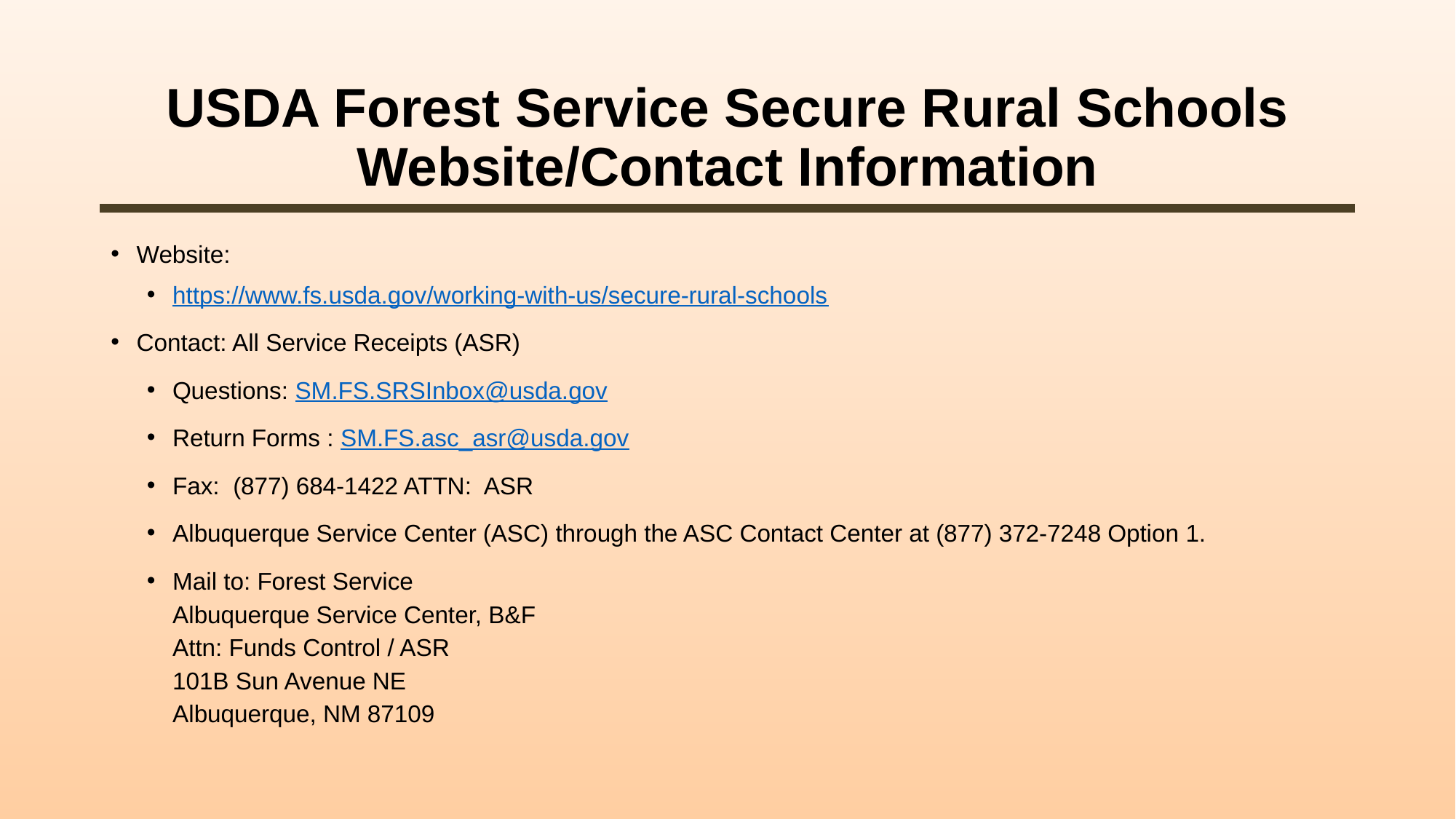

# USDA Forest Service Secure Rural Schools Website/Contact Information
Website:
https://www.fs.usda.gov/working-with-us/secure-rural-schools
Contact: All Service Receipts (ASR)
Questions: SM.FS.SRSInbox@usda.gov
Return Forms : SM.FS.asc_asr@usda.gov
Fax:  (877) 684-1422 ATTN:  ASR
Albuquerque Service Center (ASC) through the ASC Contact Center at (877) 372-7248 Option 1.
Mail to: Forest Service
Albuquerque Service Center, B&F
Attn: Funds Control / ASR
101B Sun Avenue NE
Albuquerque, NM 87109